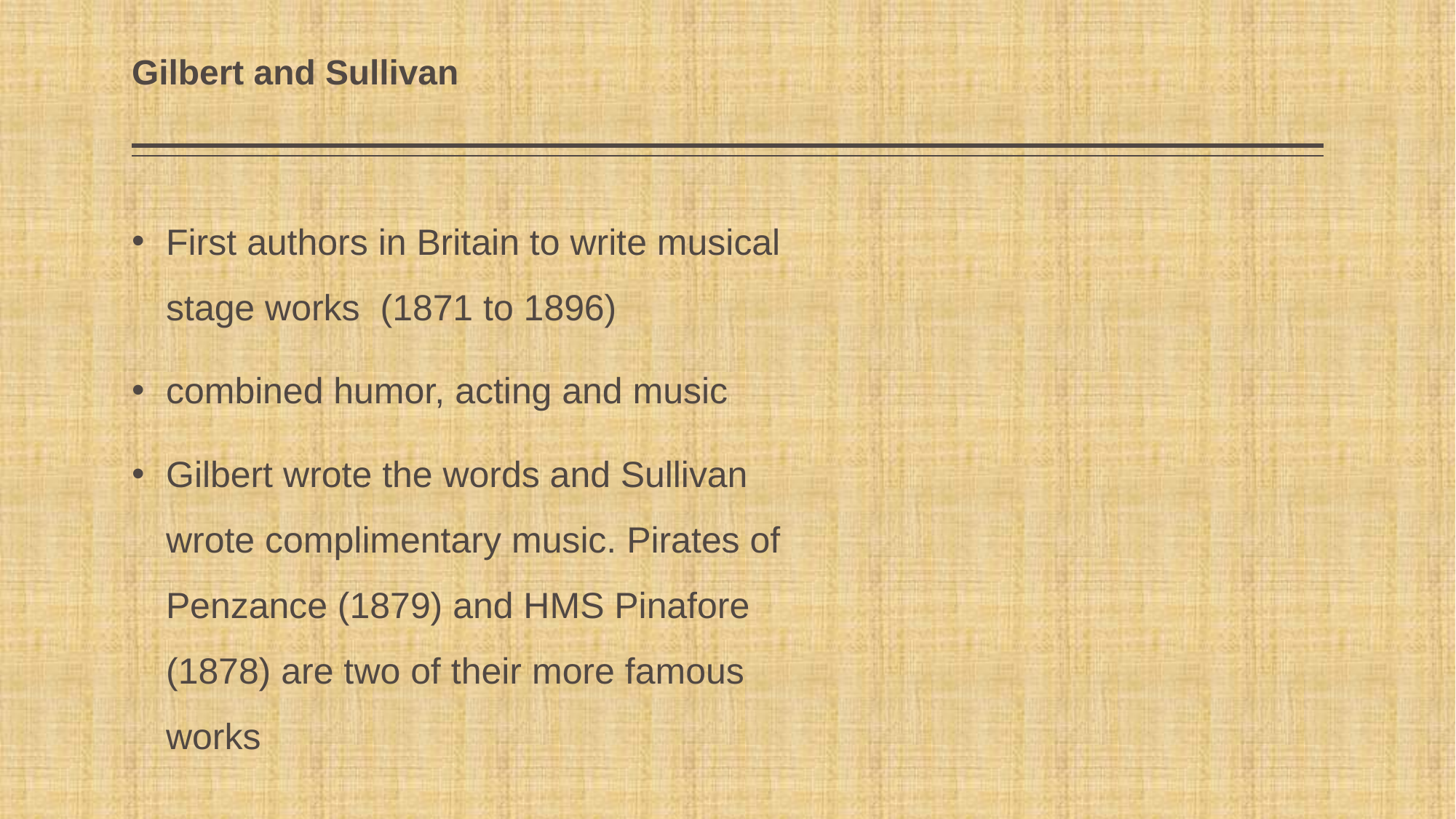

# Gilbert and Sullivan
First authors in Britain to write musical stage works  (1871 to 1896)
combined humor, acting and music
Gilbert wrote the words and Sullivan wrote complimentary music. Pirates of Penzance (1879) and HMS Pinafore (1878) are two of their more famous works